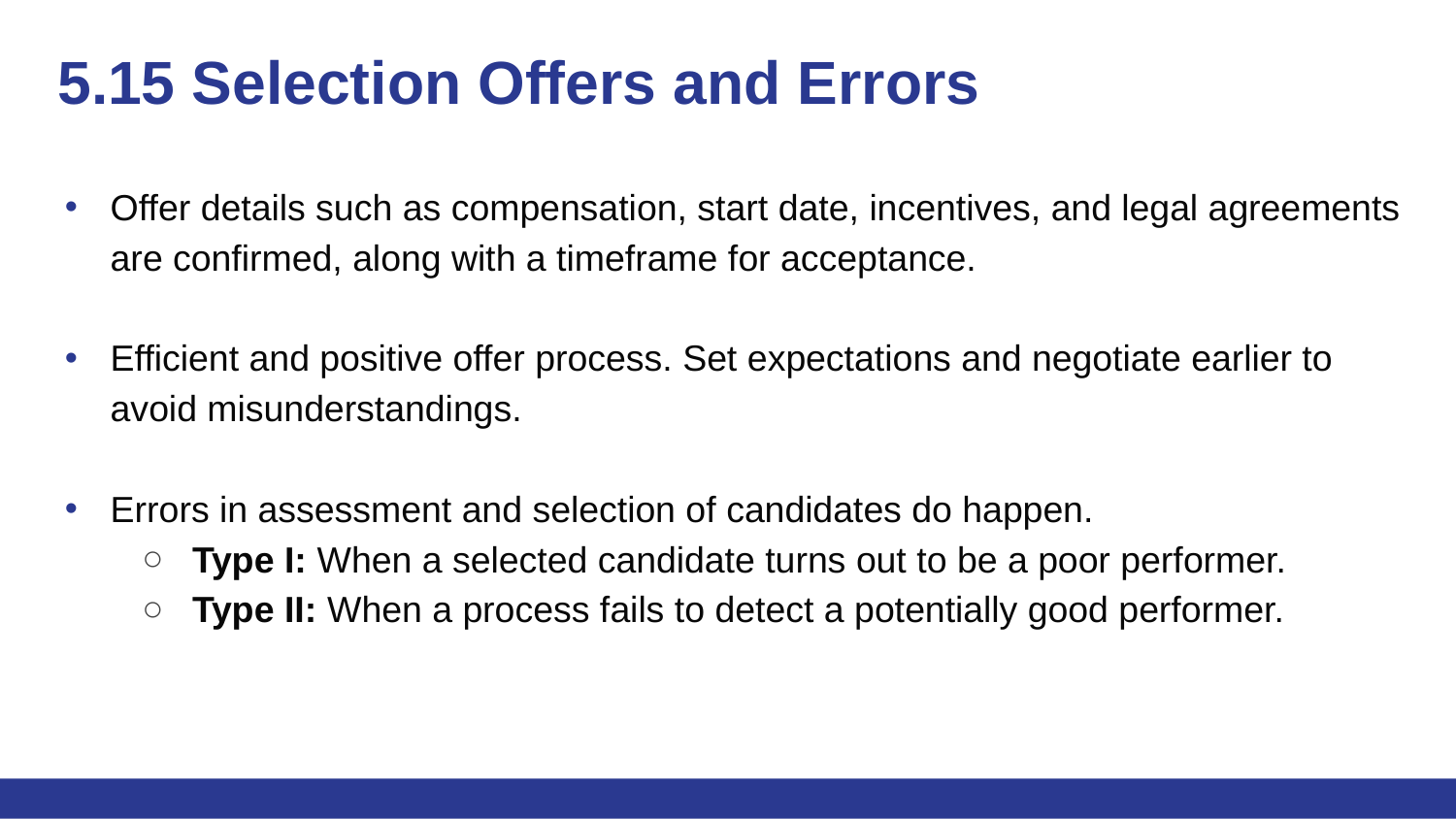

# 5.15 Selection Offers and Errors
Offer details such as compensation, start date, incentives, and legal agreements are confirmed, along with a timeframe for acceptance.

Efficient and positive offer process. Set expectations and negotiate earlier to avoid misunderstandings.

Errors in assessment and selection of candidates do happen.
Type I: When a selected candidate turns out to be a poor performer.
Type II: When a process fails to detect a potentially good performer.